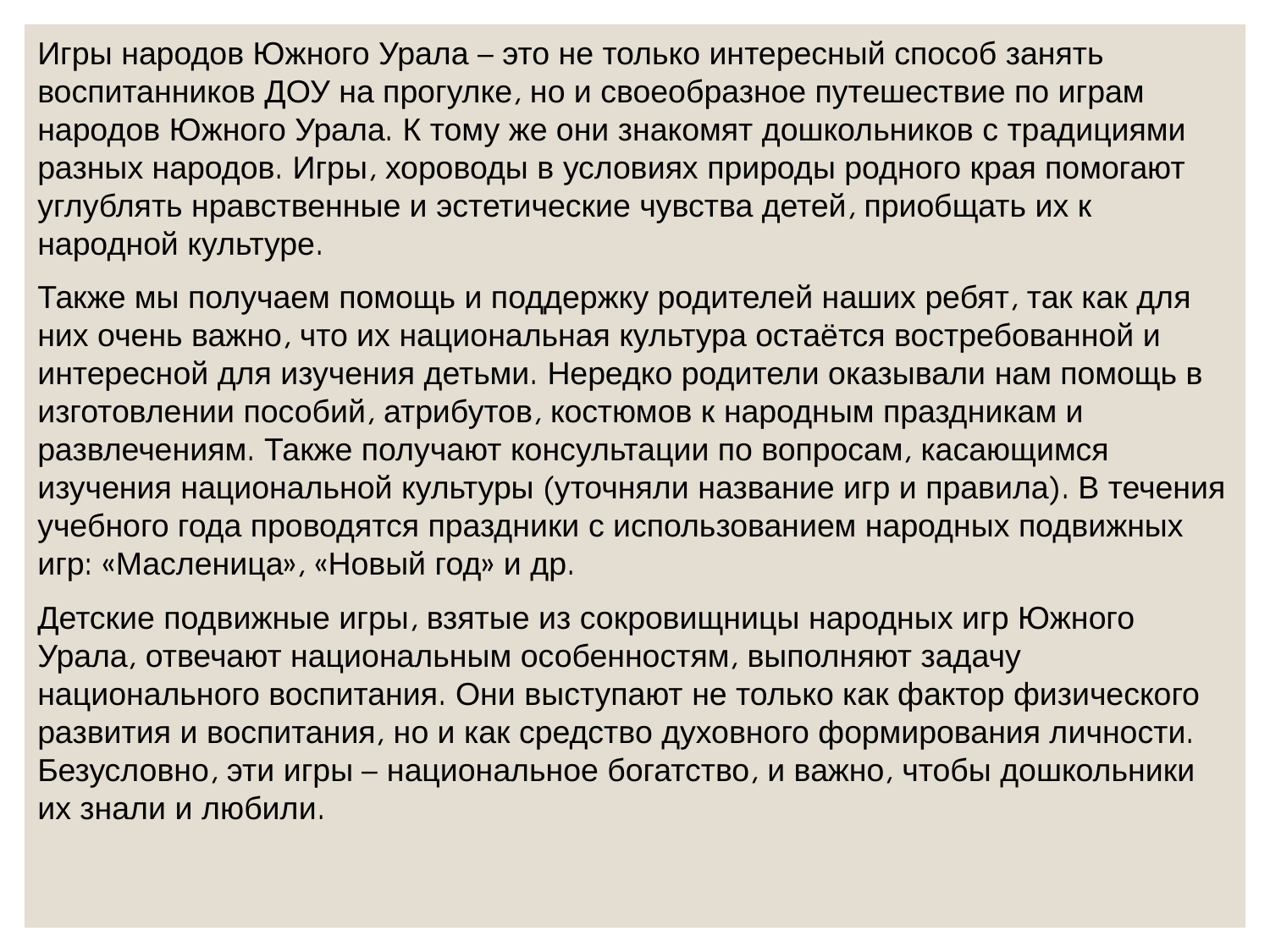

Игры народов Южного Урала – это не только интересный способ занять воспитанников ДОУ на прогулке, но и своеобразное путешествие по играм народов Южного Урала. К тому же они знакомят дошкольников с традициями разных народов. Игры, хороводы в условиях природы родного края помогают углублять нравственные и эстетические чувства детей, приобщать их к народной культуре.
Также мы получаем помощь и поддержку родителей наших ребят, так как для них очень важно, что их национальная культура остаётся востребованной и интересной для изучения детьми. Нередко родители оказывали нам помощь в изготовлении пособий, атрибутов, костюмов к народным праздникам и развлечениям. Также получают консультации по вопросам, касающимся изучения национальной культуры (уточняли название игр и правила). В течения учебного года проводятся праздники с использованием народных подвижных игр: «Масленица», «Новый год» и др.
Детские подвижные игры, взятые из сокровищницы народных игр Южного Урала, отвечают национальным особенностям, выполняют задачу национального воспитания. Они выступают не только как фактор физического развития и воспитания, но и как средство духовного формирования личности. Безусловно, эти игры – национальное богатство, и важно, чтобы дошкольники их знали и любили.

#